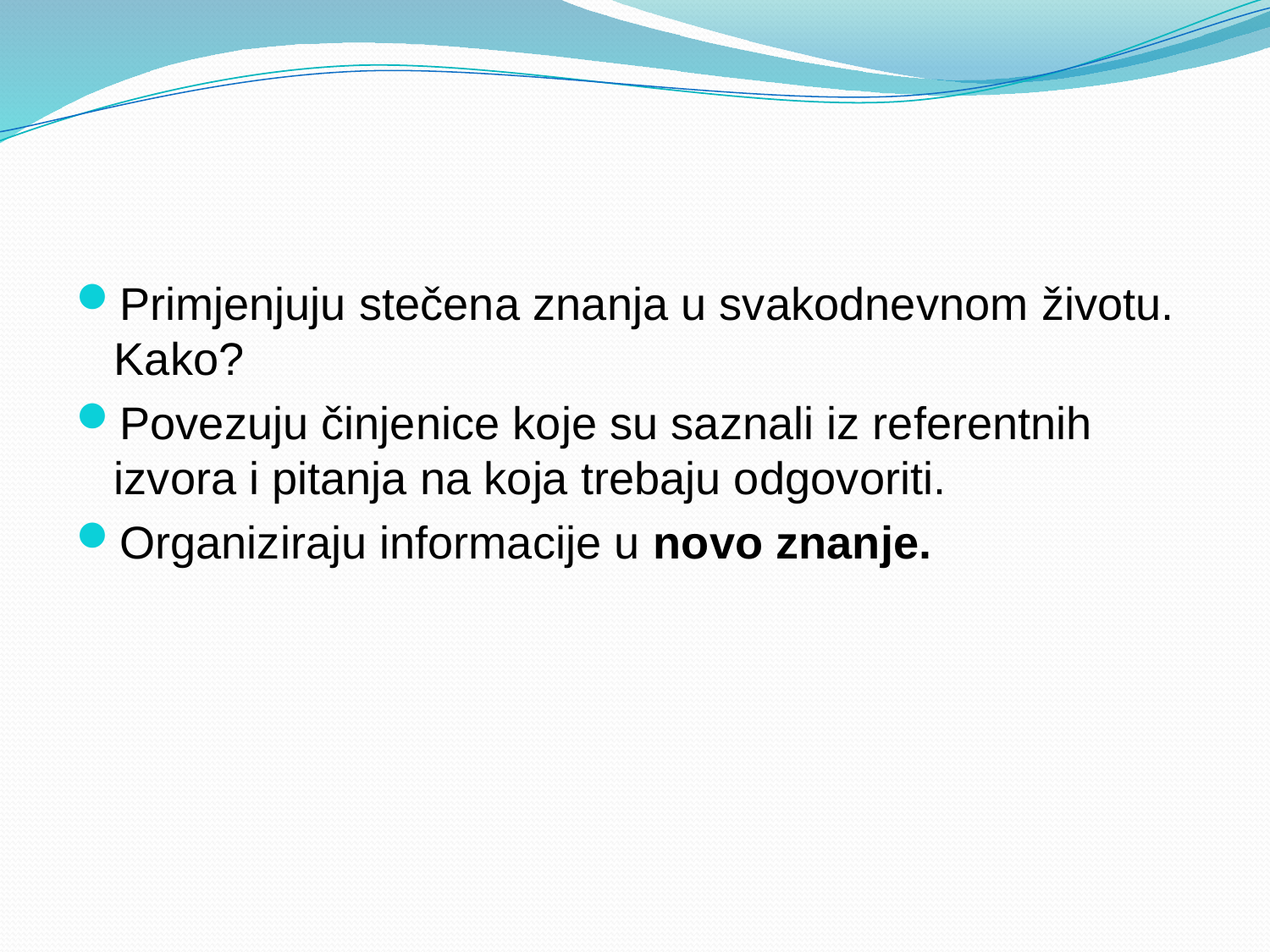

#
Primjenjuju stečena znanja u svakodnevnom životu.
Kako?
Povezuju činjenice koje su saznali iz referentnih izvora i pitanja na koja trebaju odgovoriti.
Organiziraju informacije u novo znanje.